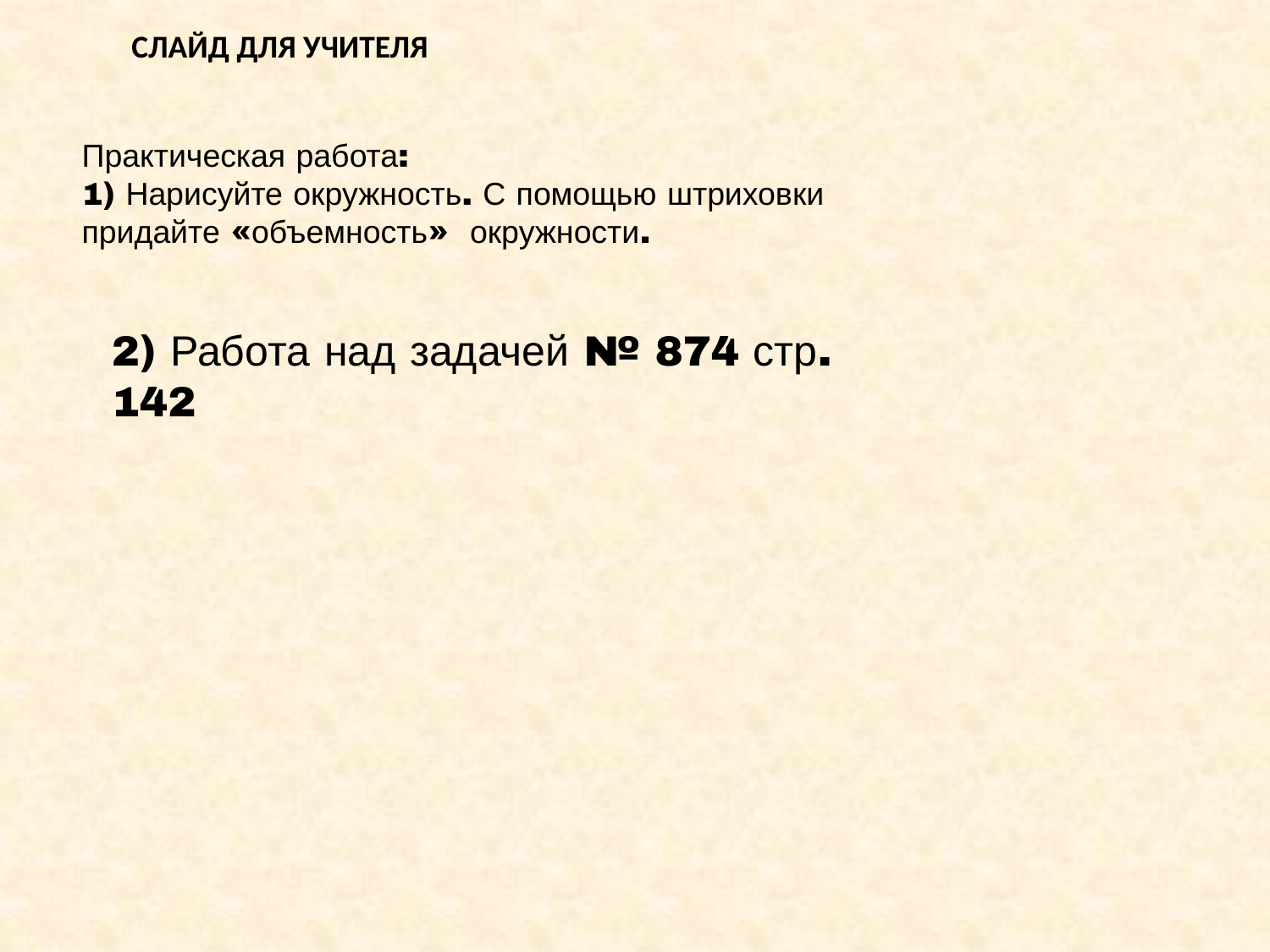

СЛАЙД ДЛЯ УЧИТЕЛЯ
Практическая работа:
1) Нарисуйте окружность. С помощью штриховки придайте «объемность»  окружности.
2) Работа над задачей № 874 стр. 142